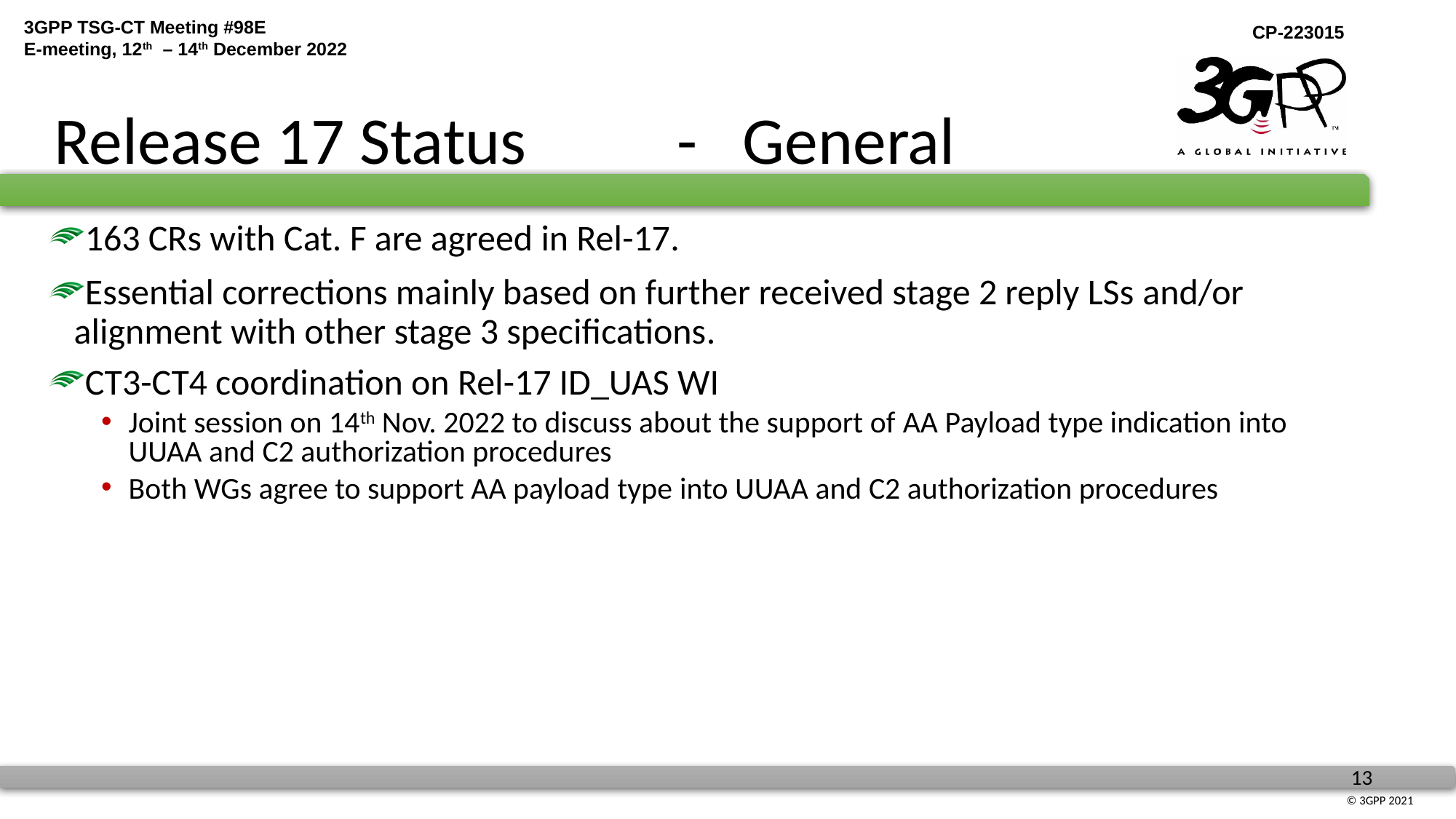

# Release 17 Status          -   General
163 CRs with Cat. F are agreed in Rel-17.
Essential corrections mainly based on further received stage 2 reply LSs and/or alignment with other stage 3 specifications.
CT3-CT4 coordination on Rel-17 ID_UAS WI
Joint session on 14th Nov. 2022 to discuss about the support of AA Payload type indication into UUAA and C2 authorization procedures
Both WGs agree to support AA payload type into UUAA and C2 authorization procedures